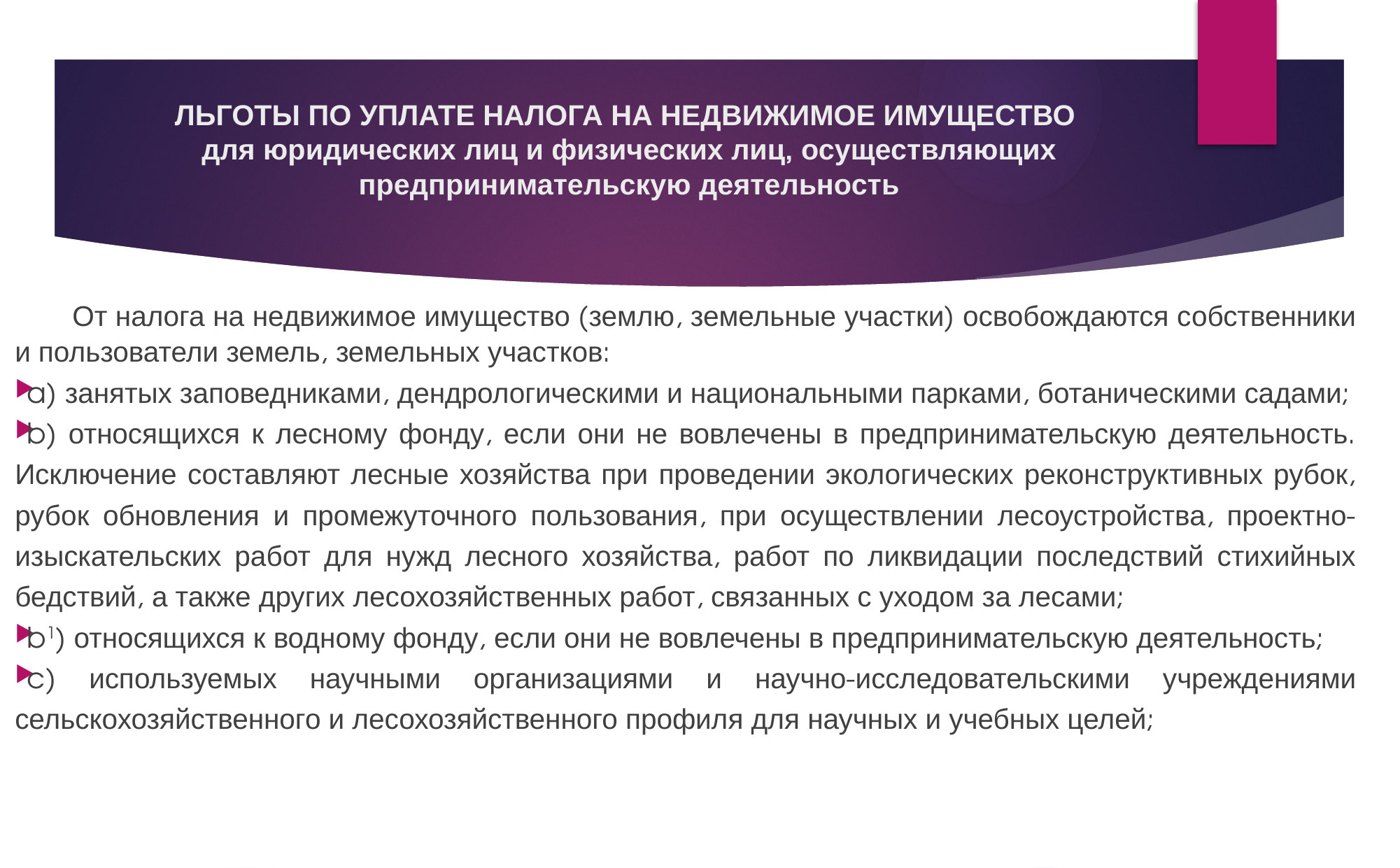

# ЛЬГОТЫ ПО УПЛАТЕ НАЛОГА НА НЕДВИЖИМОЕ ИМУЩЕСТВО для юридических лиц и физических лиц, осуществляющих предпринимательскую деятельность
       От налога на недвижимое имущество (землю, земельные участки) освобождаются собственники и пользователи земель, земельных участков:
a) занятых заповедниками, дендрологическими и национальными парками, ботаническими садами;
b) относящихся к лесному фонду, если они не вовлечены в предпринимательскую деятельность. Исключение составляют лесные хозяйства при проведении экологических реконструктивных рубок, рубок обновления и промежуточного пользования, при осуществлении лесоустройства, проектно-изыскательских работ для нужд лесного хозяйства, работ по ликвидации последствий стихийных бедствий, а также других лесохозяйственных работ, связанных с уходом за лесами;
b1) относящихся к водному фонду, если они не вовлечены в предпринимательскую деятельность;
c) используемых научными организациями и научно-исследовательскими учреждениями сельскохозяйственного и лесохозяйственного профиля для научных и учебных целей;